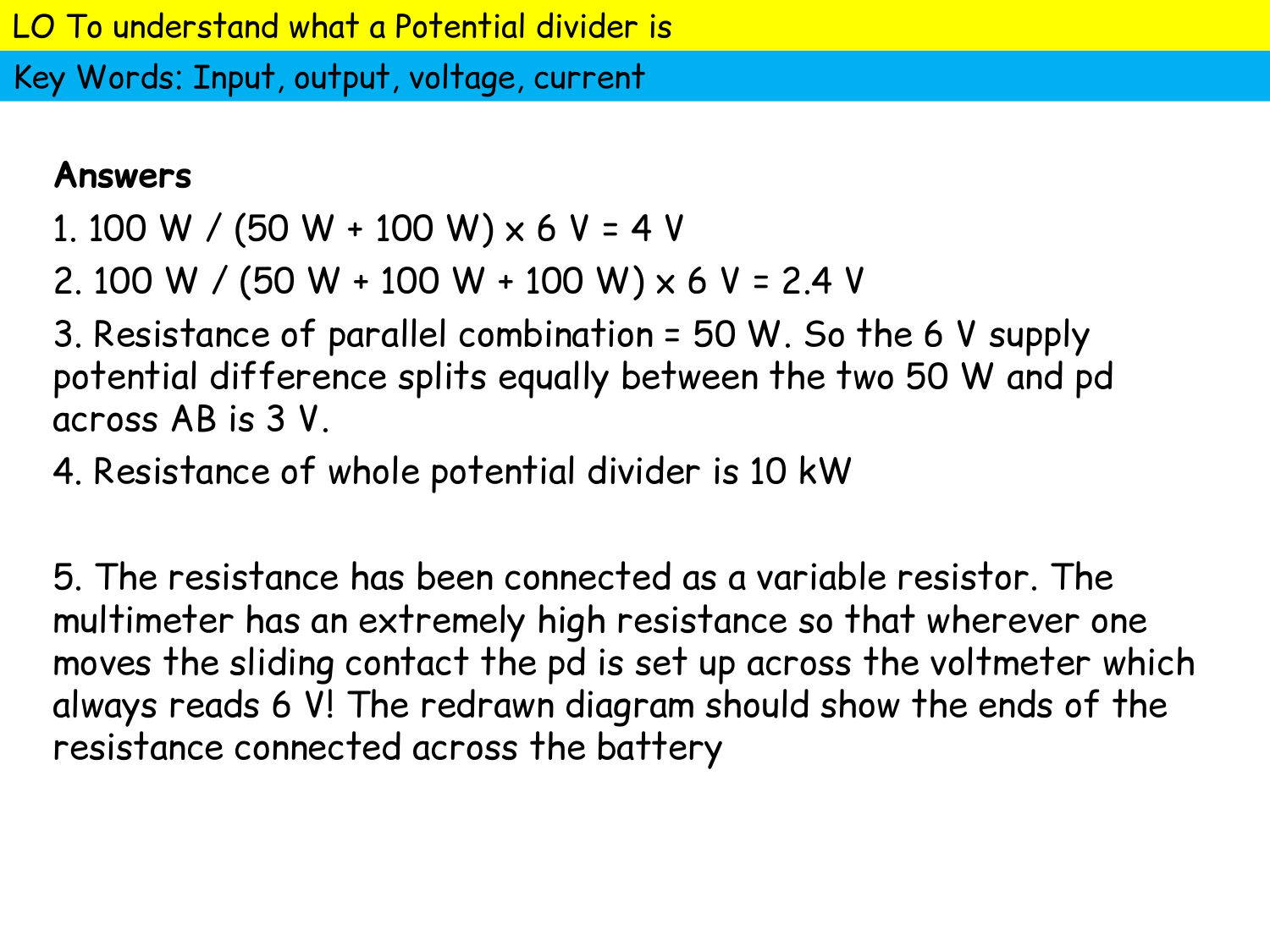

Answers
1. 100 W / (50 W + 100 W) x 6 V = 4 V
2. 100 W / (50 W + 100 W + 100 W) x 6 V = 2.4 V
3. Resistance of parallel combination = 50 W. So the 6 V supply potential difference splits equally between the two 50 W and pd across AB is 3 V.
4. Resistance of whole potential divider is 10 kW

5. The resistance has been connected as a variable resistor. The multimeter has an extremely high resistance so that wherever one moves the sliding contact the pd is set up across the voltmeter which always reads 6 V! The redrawn diagram should show the ends of the resistance connected across the battery